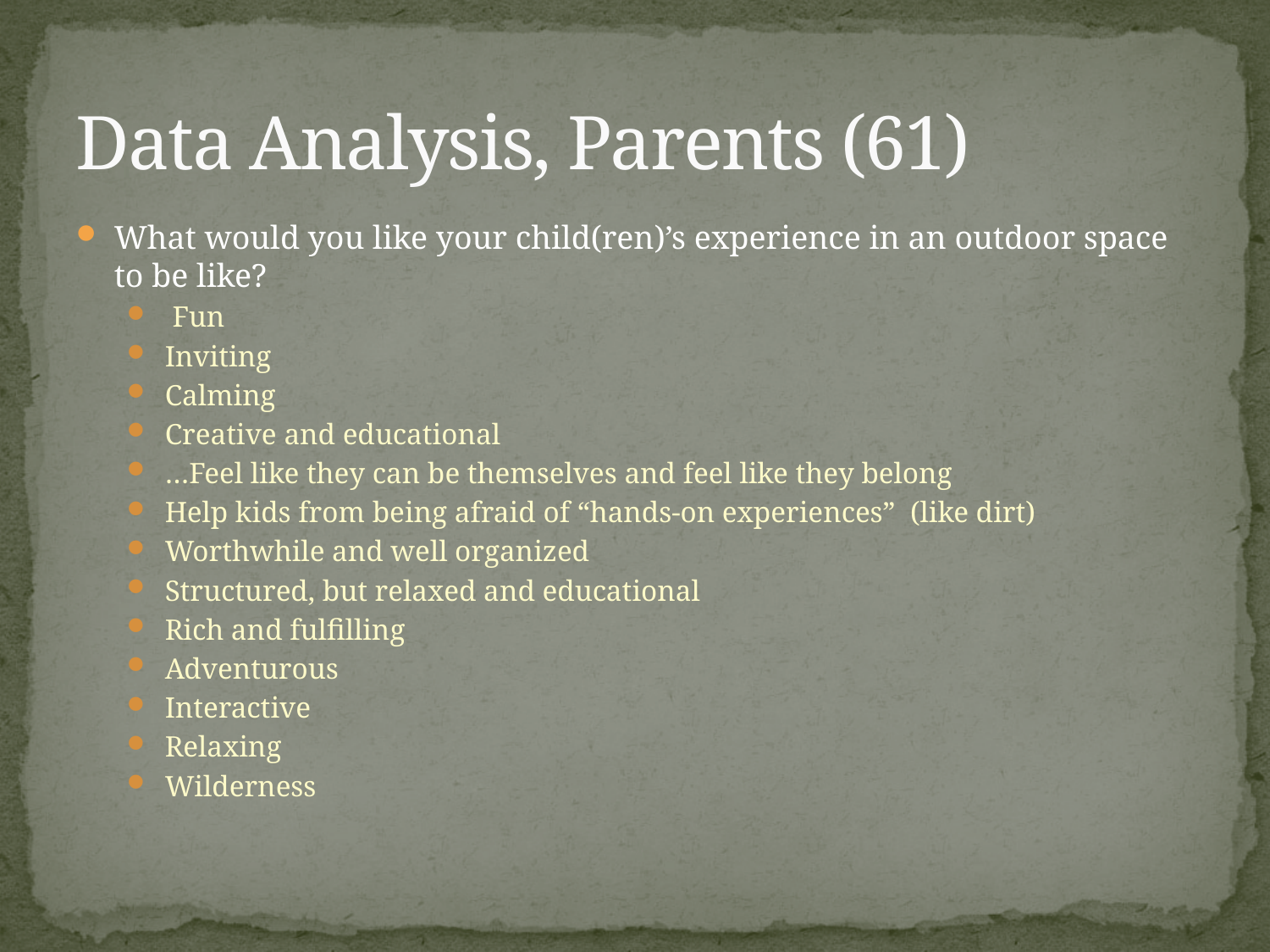

# Data Analysis, Parents (61)
What would you like your child(ren)’s experience in an outdoor space to be like?
 Fun
Inviting
Calming
Creative and educational
…Feel like they can be themselves and feel like they belong
Help kids from being afraid of “hands-on experiences”  (like dirt)
Worthwhile and well organized
Structured, but relaxed and educational
Rich and fulfilling
Adventurous
Interactive
Relaxing
Wilderness